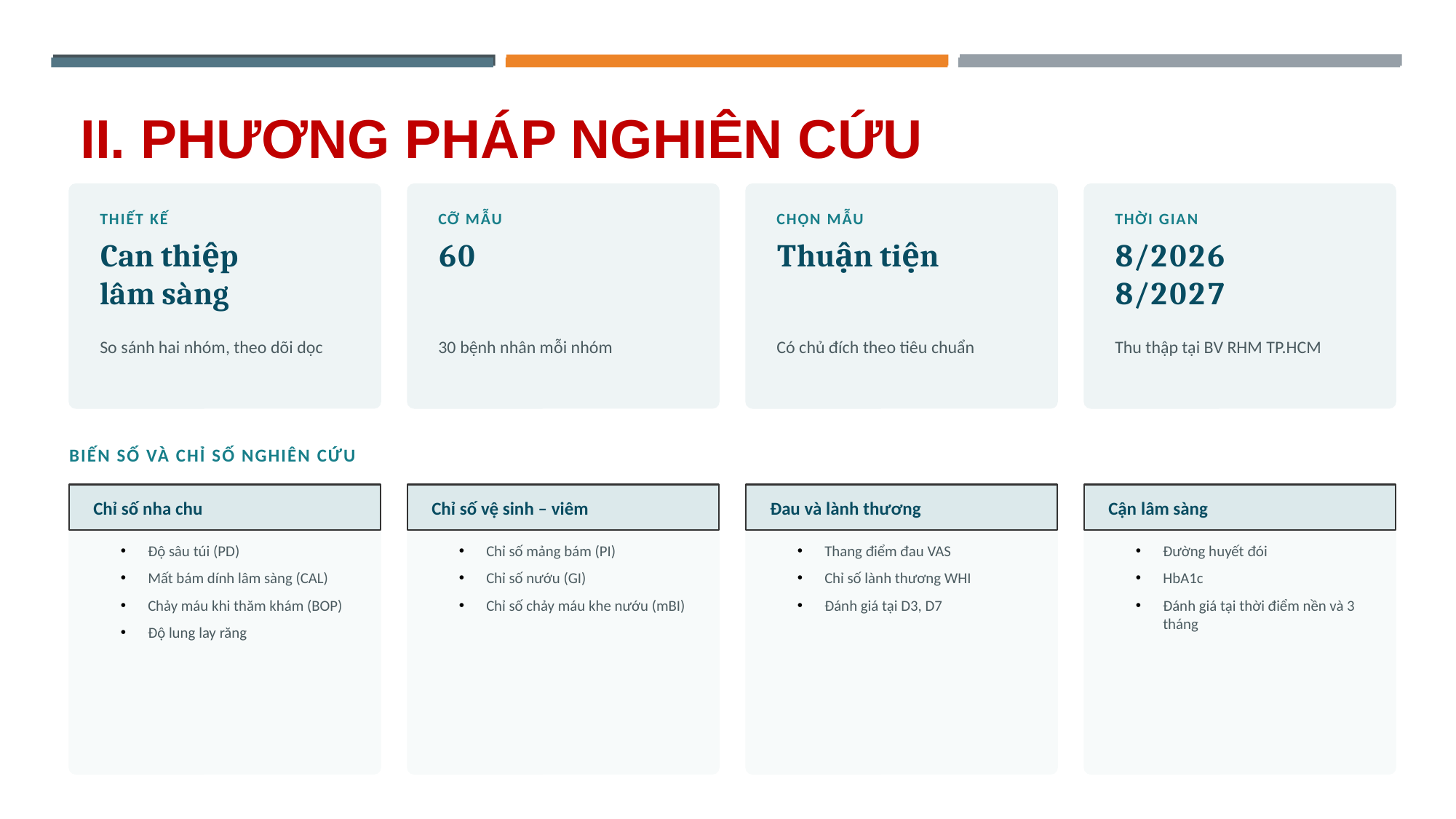

# II. PHƯƠNG PHÁP NGHIÊN CỨU

THIẾT KẾ
CỠ MẪU
CHỌN MẪU
THỜI GIAN
Can thiệp
lâm sàng
60
Thuận tiện
8/2026
8/2027
So sánh hai nhóm, theo dõi dọc
30 bệnh nhân mỗi nhóm
Có chủ đích theo tiêu chuẩn
Thu thập tại BV RHM TP.HCM
BIẾN SỐ VÀ CHỈ SỐ NGHIÊN CỨU

Chỉ số nha chu

Chỉ số vệ sinh – viêm

Đau và lành thương

Cận lâm sàng
Độ sâu túi (PD)
Mất bám dính lâm sàng (CAL)
Chảy máu khi thăm khám (BOP)
Độ lung lay răng
Chỉ số mảng bám (PI)
Chỉ số nướu (GI)
Chỉ số chảy máu khe nướu (mBI)
Thang điểm đau VAS
Chỉ số lành thương WHI
Đánh giá tại D3, D7
Đường huyết đói
HbA1c
Đánh giá tại thời điểm nền và 3 tháng